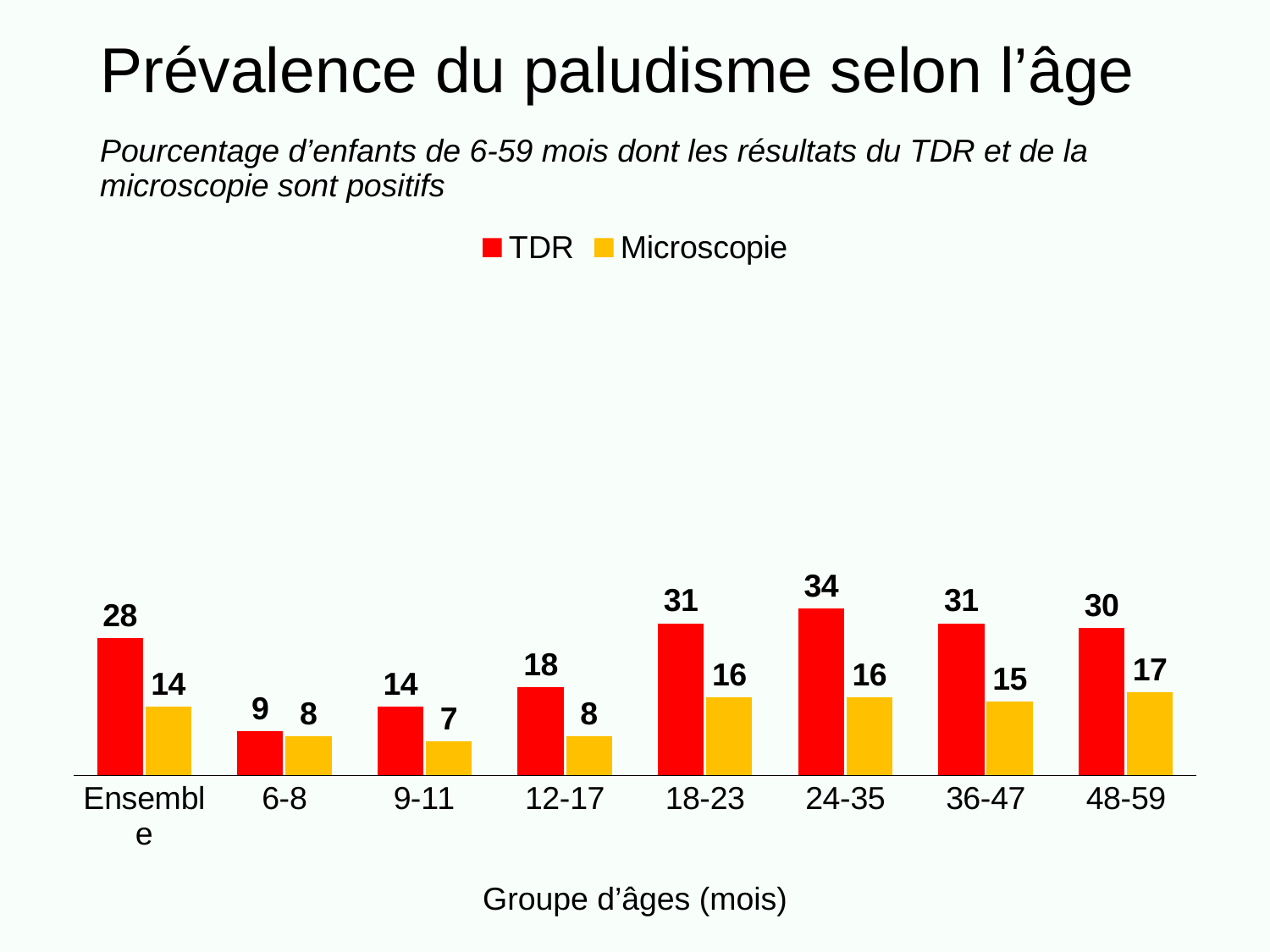

# Prévalence du paludisme selon l’âge
Pourcentage d’enfants de 6-59 mois dont les résultats du TDR et de la microscopie sont positifs

### Chart

| Category | TDR | Microscopie |
|---|---|---|
| Ensemble | 28.0 | 14.0 |
| 6-8 | 9.0 | 8.0 |
| 9-11 | 14.0 | 7.0 |
| 12-17 | 18.0 | 8.0 |
| 18-23 | 31.0 | 16.0 |
| 24-35 | 34.0 | 16.0 |
| 36-47 | 31.0 | 15.0 |
| 48-59 | 30.0 | 17.0 |
Groupe d’âges (mois)